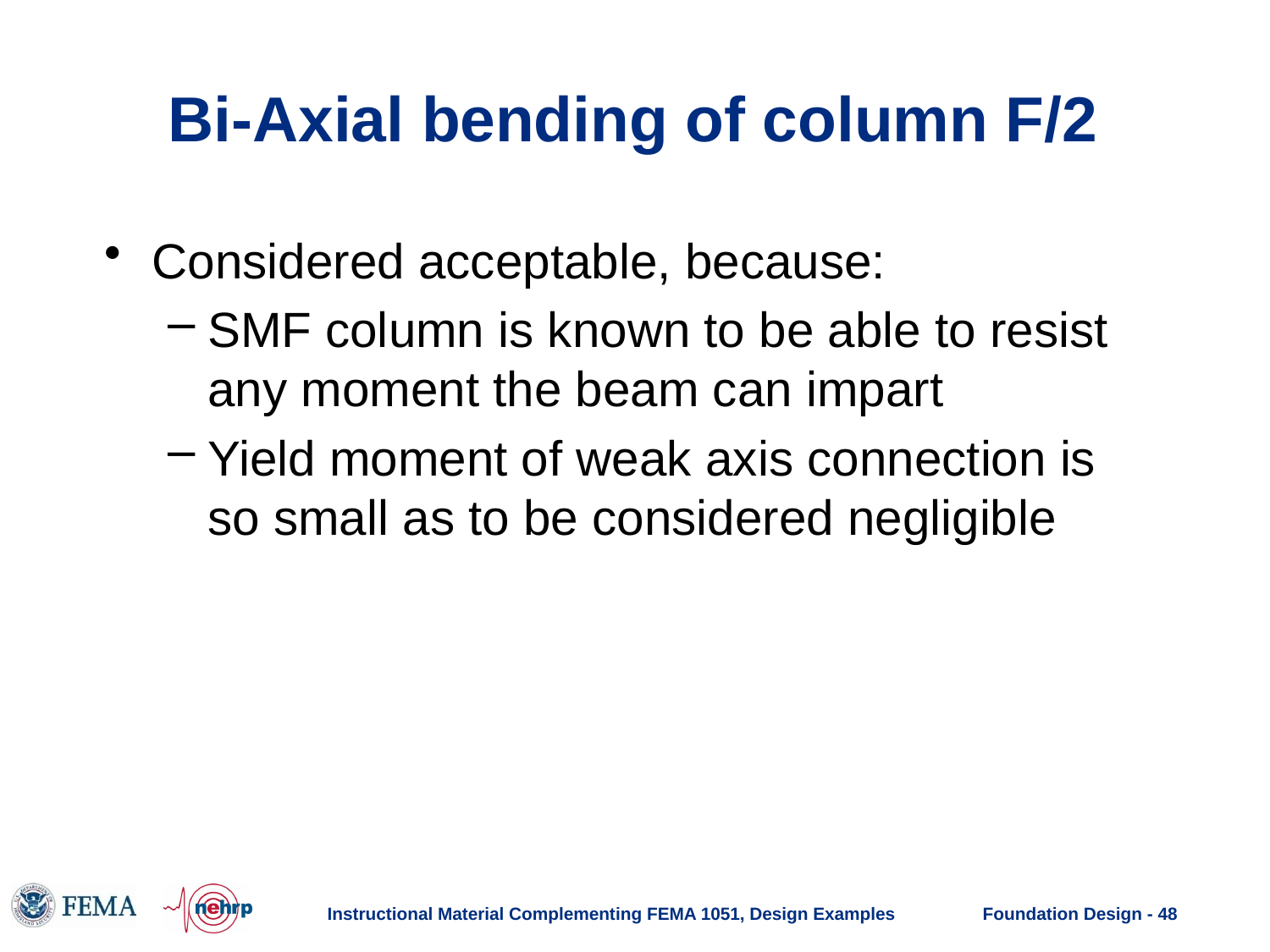

# Bi-Axial bending of column F/2
Considered acceptable, because:
SMF column is known to be able to resist any moment the beam can impart
Yield moment of weak axis connection is so small as to be considered negligible
Instructional Material Complementing FEMA 1051, Design Examples
Foundation Design - 48